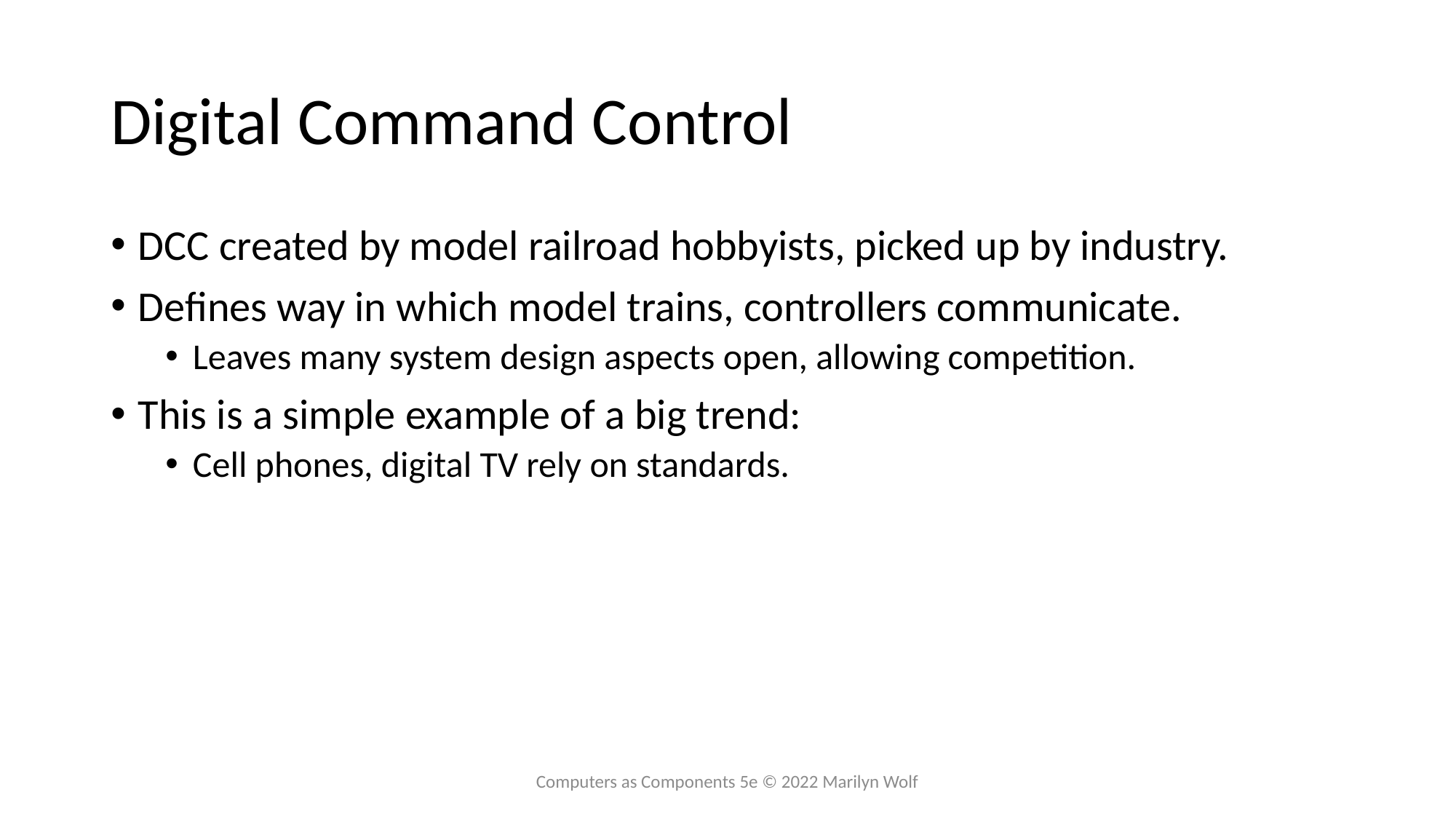

# Digital Command Control
DCC created by model railroad hobbyists, picked up by industry.
Defines way in which model trains, controllers communicate.
Leaves many system design aspects open, allowing competition.
This is a simple example of a big trend:
Cell phones, digital TV rely on standards.
Computers as Components 5e © 2022 Marilyn Wolf